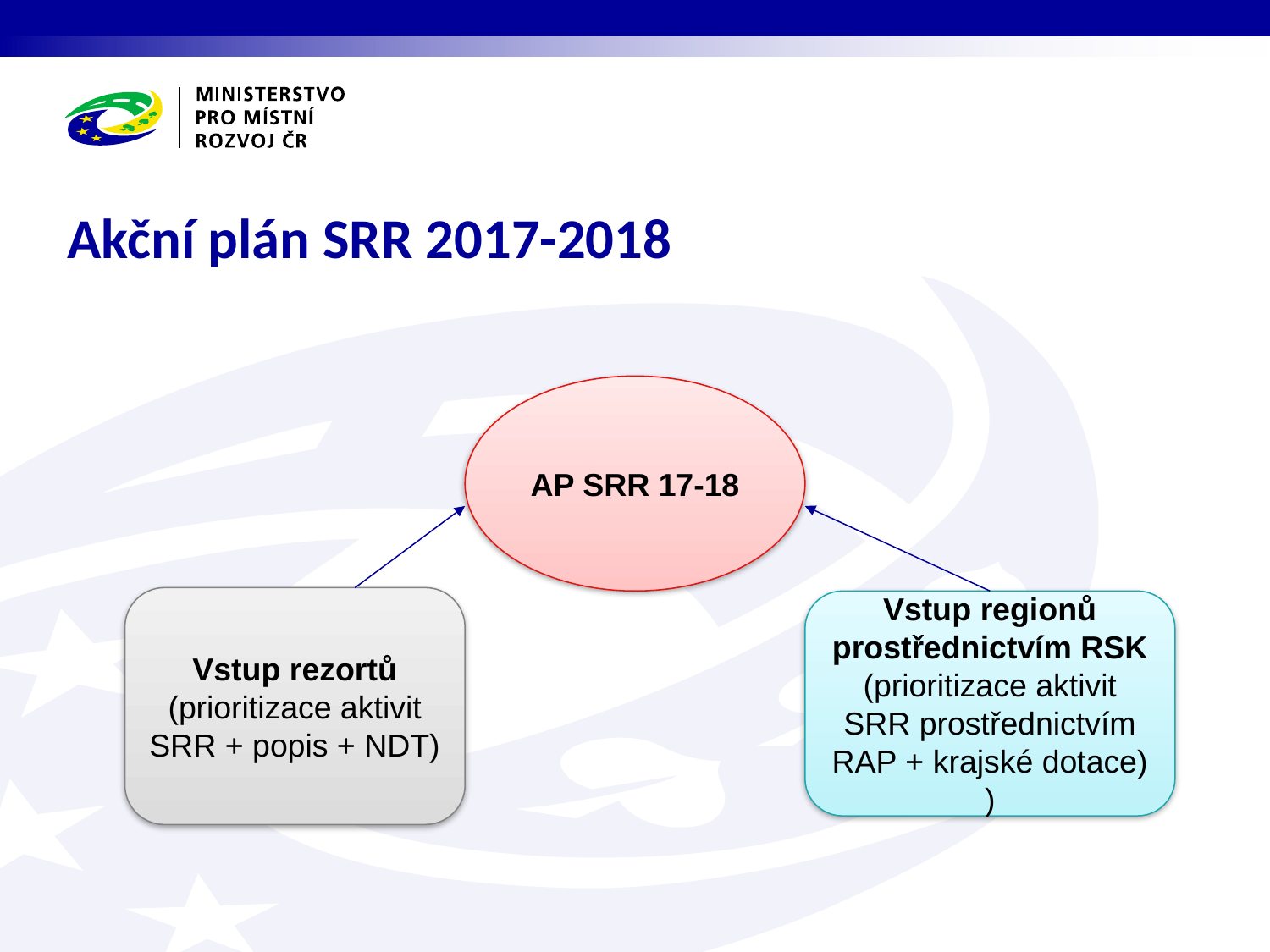

# Akční plán SRR 2017-2018

AP SRR 17-18
Vstup rezortů (prioritizace aktivit SRR + popis + NDT)
Vstup regionů prostřednictvím RSK (prioritizace aktivit SRR prostřednictvím RAP + krajské dotace) )